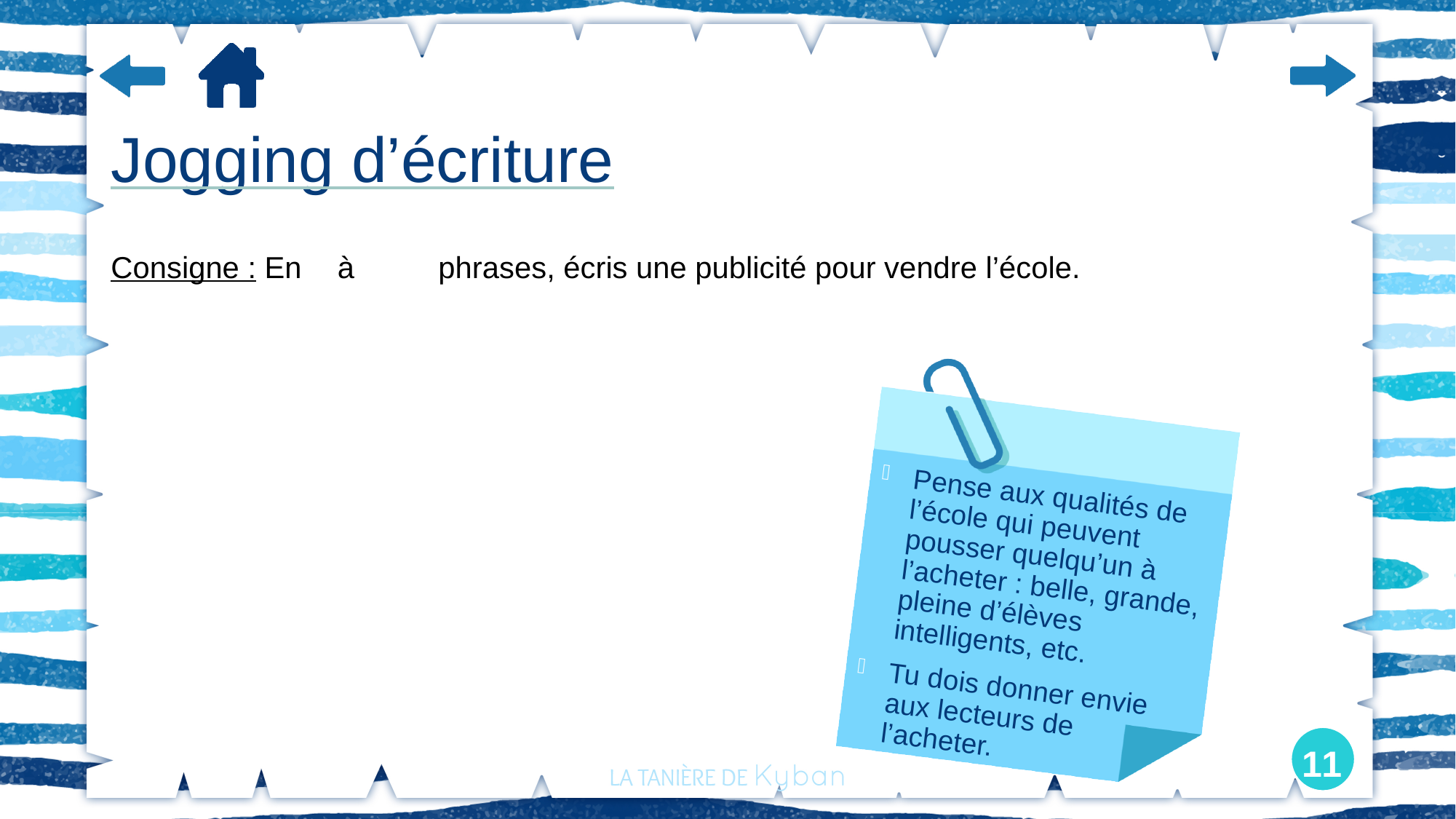

# Jogging d’écriture
Consigne : En	 à 	phrases, écris une publicité pour vendre l’école.
Pense aux qualités de l’école qui peuvent pousser quelqu’un à l’acheter : belle, grande, pleine d’élèves intelligents, etc.
Tu dois donner envie aux lecteurs de l’acheter.
11